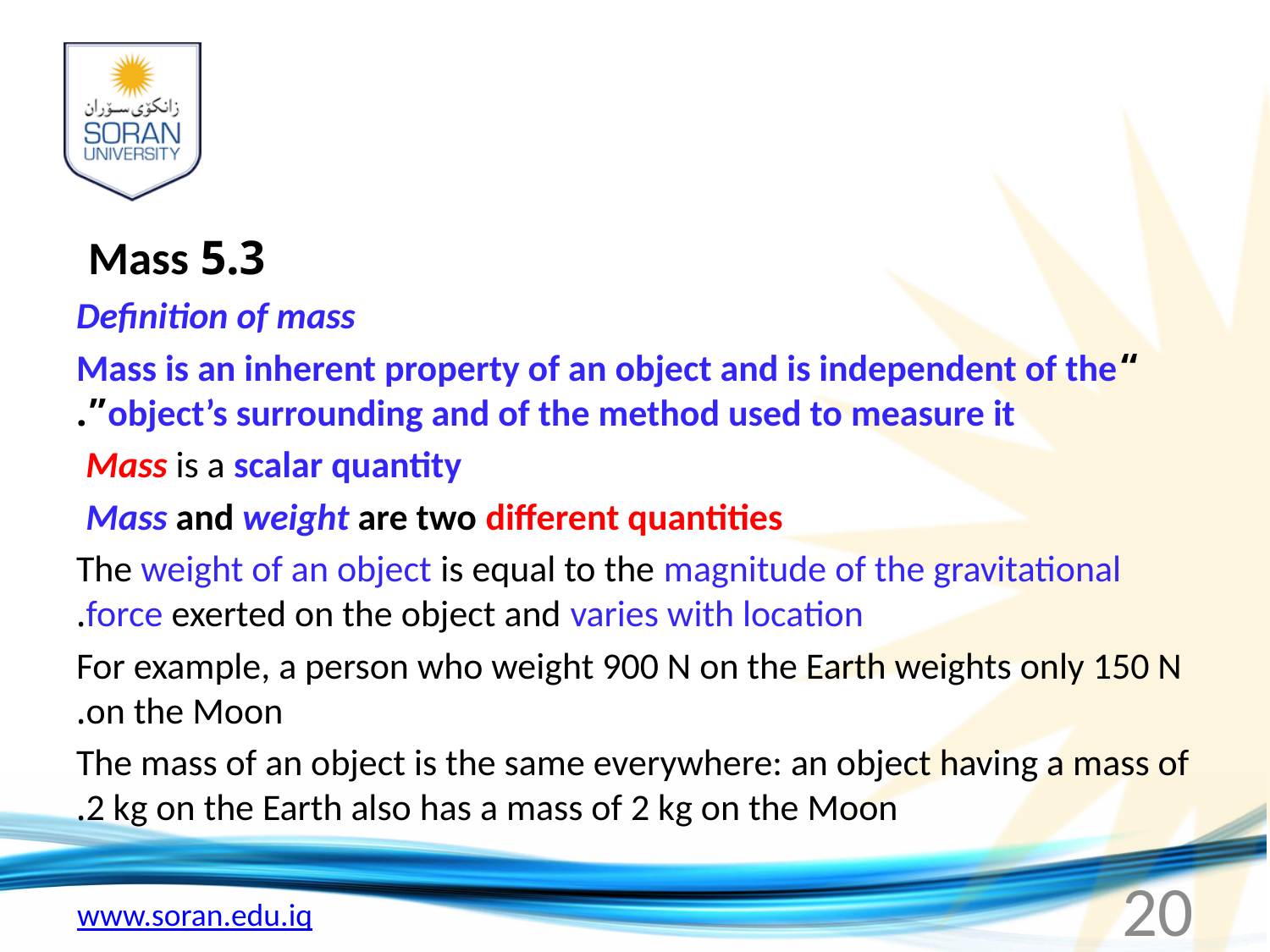

#
5.3 Mass
Definition of mass
“Mass is an inherent property of an object and is independent of the object’s surrounding and of the method used to measure it”.
Mass is a scalar quantity
Mass and weight are two different quantities
The weight of an object is equal to the magnitude of the gravitational force exerted on the object and varies with location.
For example, a person who weight 900 N on the Earth weights only 150 N on the Moon.
The mass of an object is the same everywhere: an object having a mass of 2 kg on the Earth also has a mass of 2 kg on the Moon.

20